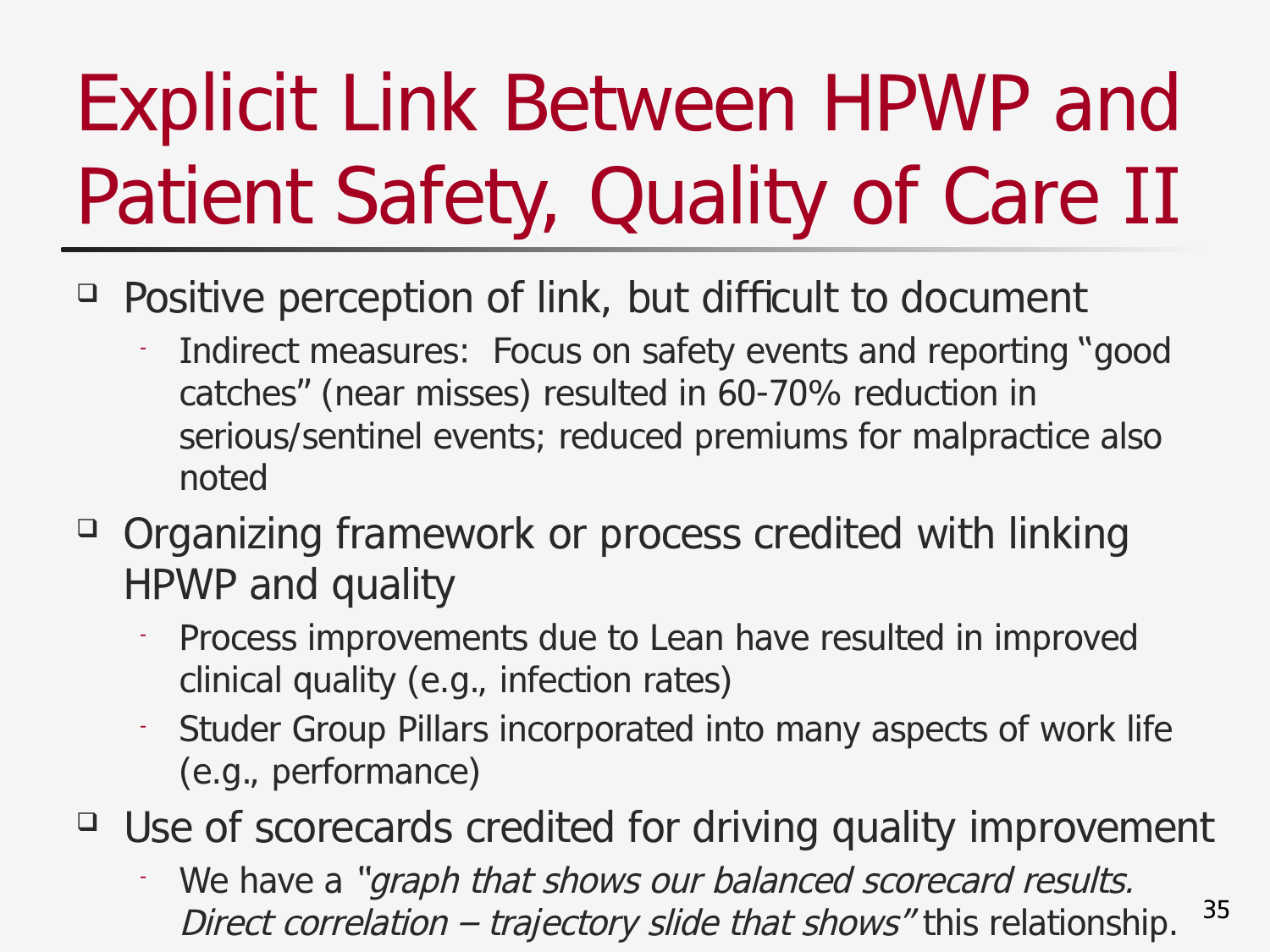

# Explicit Link Between HPWP and Patient Safety, Quality of Care II
Positive perception of link, but difficult to document
Indirect measures:  Focus on safety events and reporting “good catches” (near misses) resulted in 60-70% reduction in serious/sentinel events; reduced premiums for malpractice also noted
Organizing framework or process credited with linking HPWP and quality
Process improvements due to Lean have resulted in improved clinical quality (e.g., infection rates)
Studer Group Pillars incorporated into many aspects of work life (e.g., performance)
Use of scorecards credited for driving quality improvement
We have a “graph that shows our balanced scorecard results.  Direct correlation – trajectory slide that shows” this relationship.

35